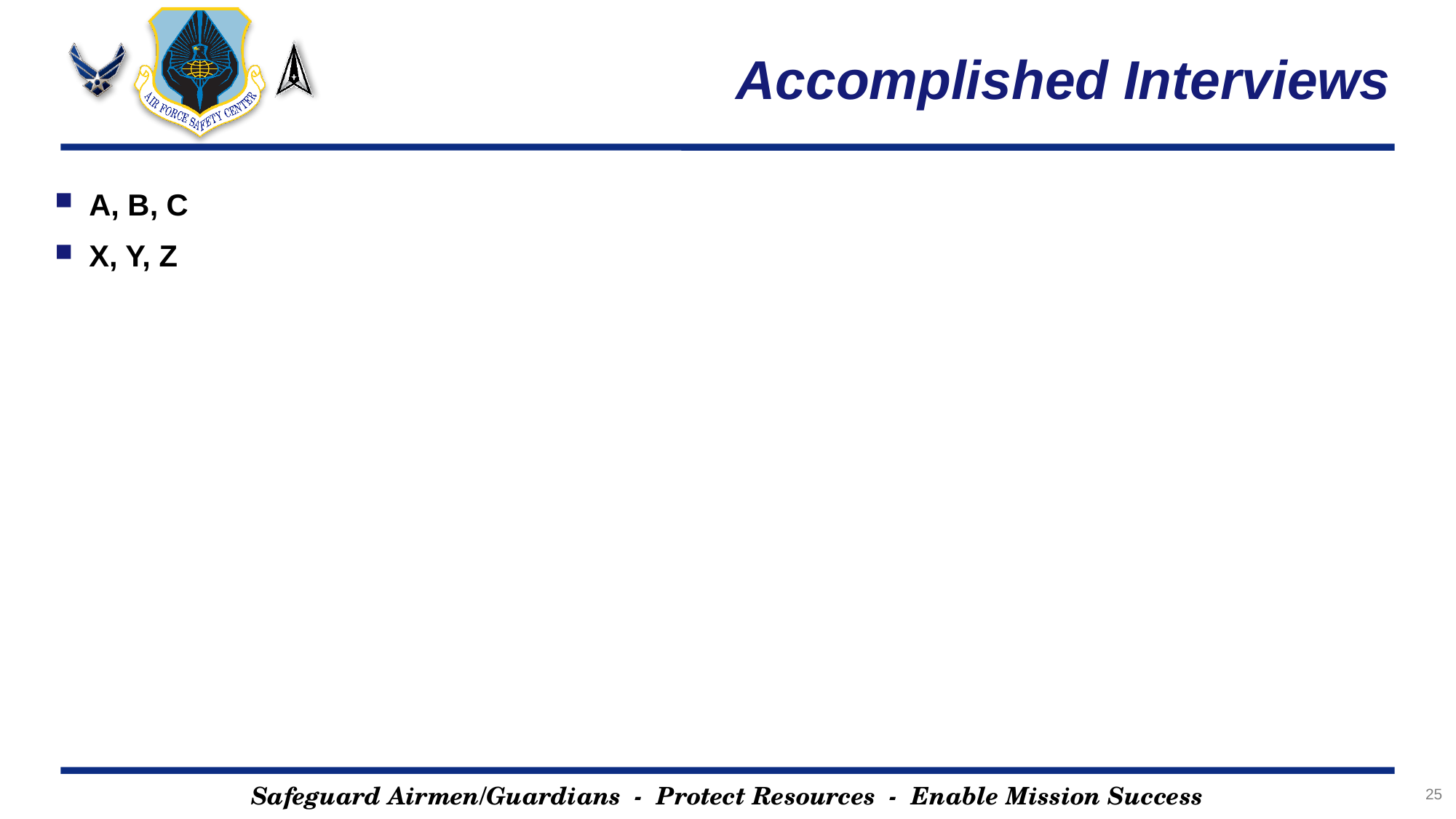

# Accomplished Interviews
A, B, C
X, Y, Z

25